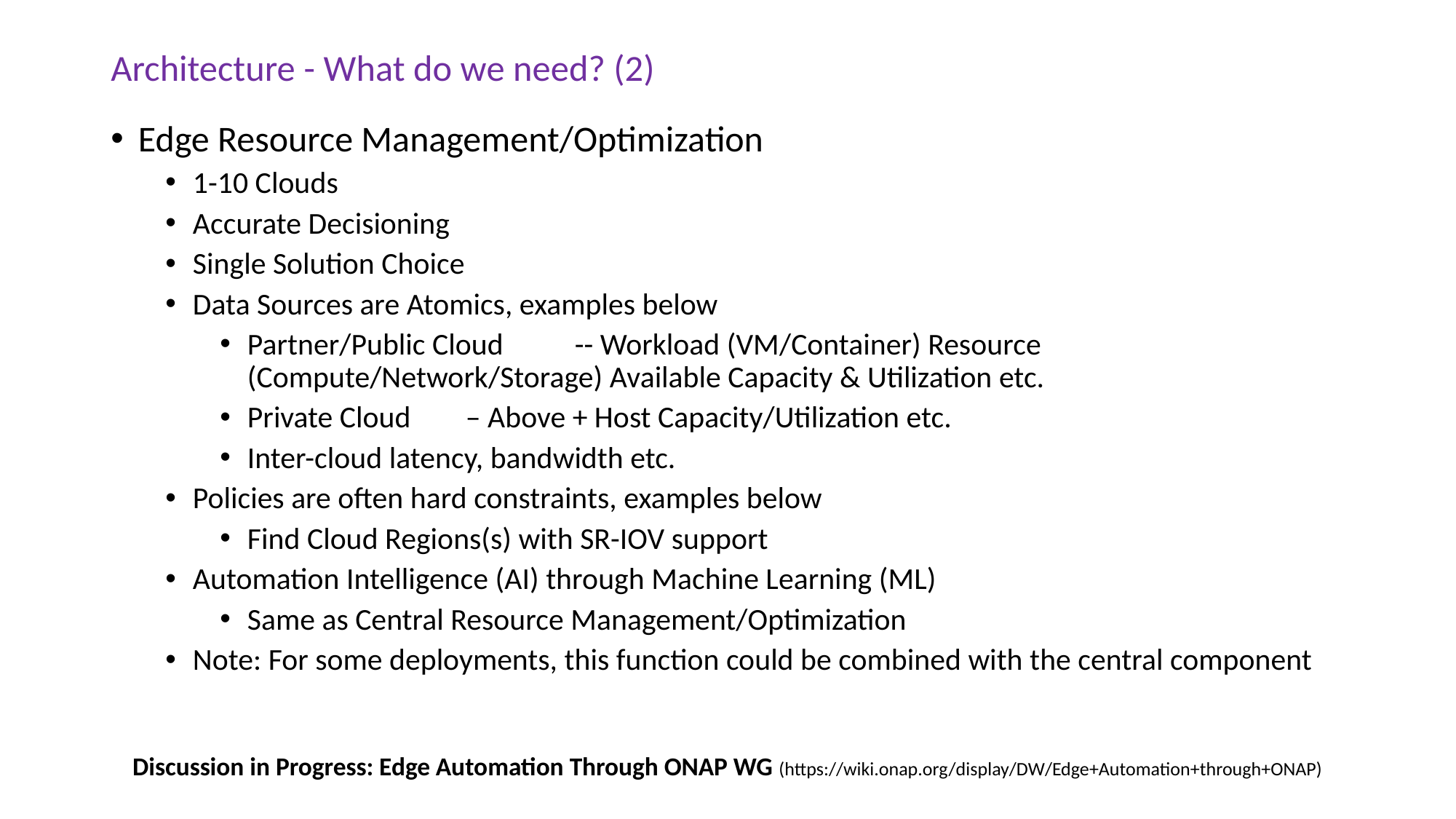

# Architecture - What do we need? (2)
Edge Resource Management/Optimization
1-10 Clouds
Accurate Decisioning
Single Solution Choice
Data Sources are Atomics, examples below
Partner/Public Cloud 	-- Workload (VM/Container) Resource (Compute/Network/Storage) Available Capacity & Utilization etc.
Private Cloud 	– Above + Host Capacity/Utilization etc.
Inter-cloud latency, bandwidth etc.
Policies are often hard constraints, examples below
Find Cloud Regions(s) with SR-IOV support
Automation Intelligence (AI) through Machine Learning (ML)
Same as Central Resource Management/Optimization
Note: For some deployments, this function could be combined with the central component

Discussion in Progress: Edge Automation Through ONAP WG (https://wiki.onap.org/display/DW/Edge+Automation+through+ONAP)